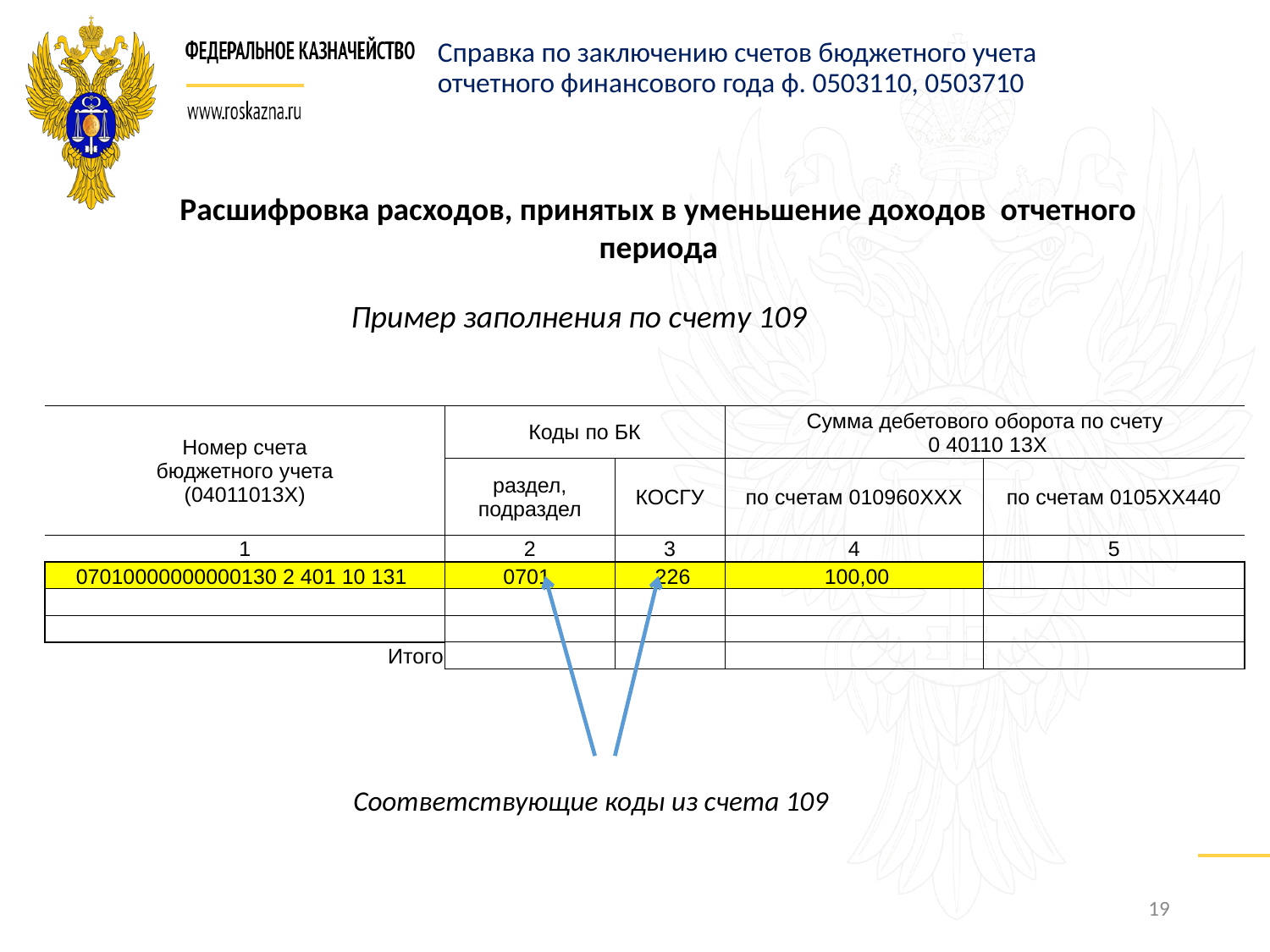

# Справка по заключению счетов бюджетного учета отчетного финансового года ф. 0503110, 0503710
Расшифровка расходов, принятых в уменьшение доходов  отчетного периода
Пример заполнения по счету 109
| Номер счета бюджетного учета (04011013Х) |  |  |  |  |  |  |  |  |  |  |  |  |  |  |  |  | Коды по БК |  | Сумма дебетового оборота по счету 0 40110 13Х |  |
| --- | --- | --- | --- | --- | --- | --- | --- | --- | --- | --- | --- | --- | --- | --- | --- | --- | --- | --- | --- | --- |
|  |  |  |  |  |  |  |  |  |  |  |  |  |  |  |  |  | раздел, подраздел | КОСГУ | по счетам 010960ХХХ | по счетам 0105ХХ440 |
| 1 |  |  |  |  |  |  |  |  |  |  |  |  |  |  |  |  | 2 | 3 | 4 | 5 |
| 07010000000000130 2 401 10 131 |  |  |  |  |  |  |  |  |  |  |  |  |  |  |  |  | 0701 | 226 | 100,00 |  |
|  |  |  |  |  |  |  |  |  |  |  |  |  |  |  |  |  |  |  |  |  |
|  |  |  |  |  |  |  |  |  |  |  |  |  |  |  |  |  |  |  |  |  |
|  |  |  |  |  |  |  |  |  |  |  |  |  |  |  |  | Итого |  |  |  |  |
Соответствующие коды из счета 109
19